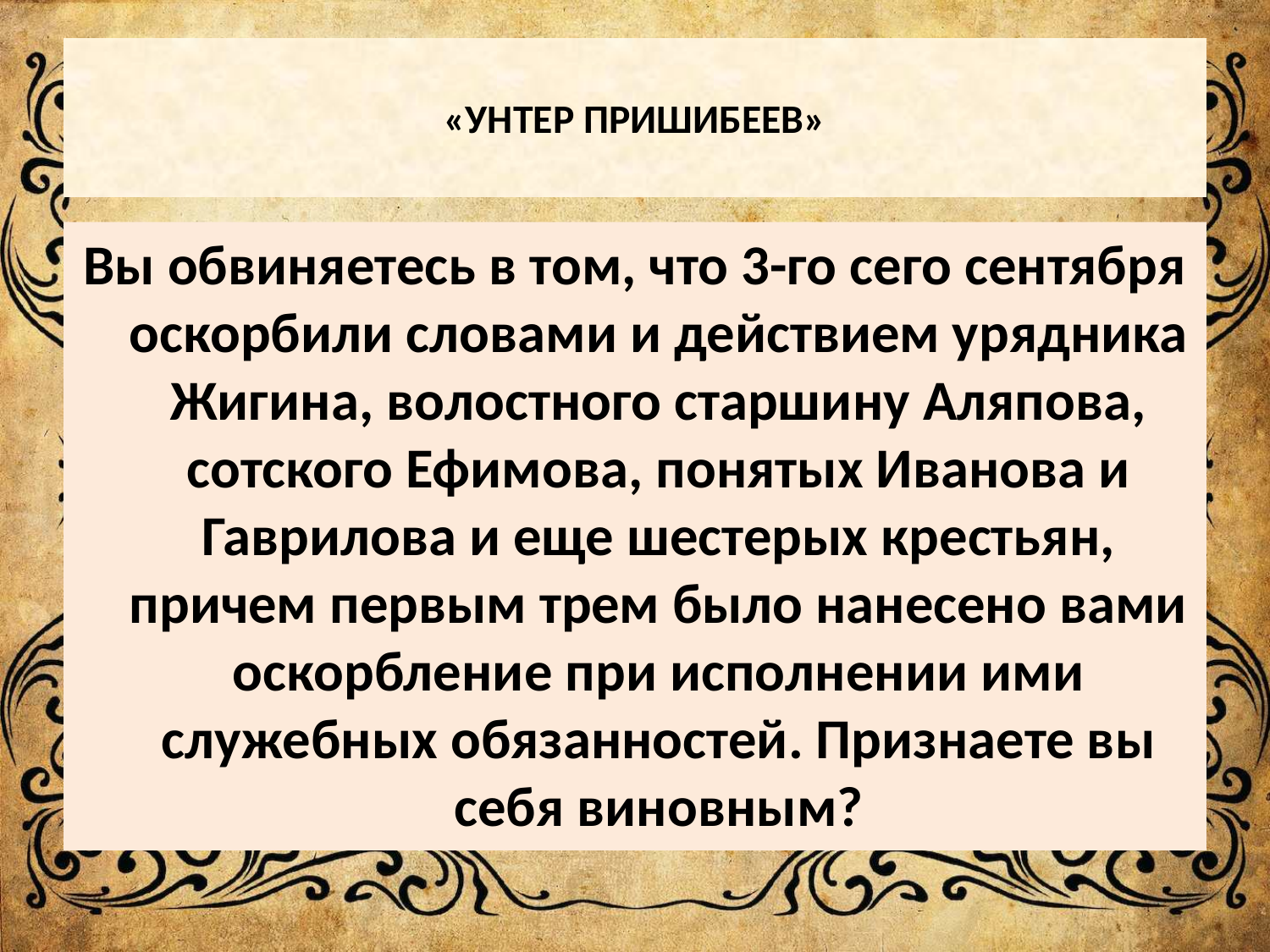

# «УНТЕР ПРИШИБЕЕВ»
Вы обвиняетесь в том, что 3-го сего сентября оскорбили словами и действием урядника Жигина, волостного старшину Аляпова, сотского Ефимова, понятых Иванова и Гаврилова и еще шестерых крестьян, причем первым трем было нанесено вами оскорбление при исполнении ими служебных обязанностей. Признаете вы себя виновным?